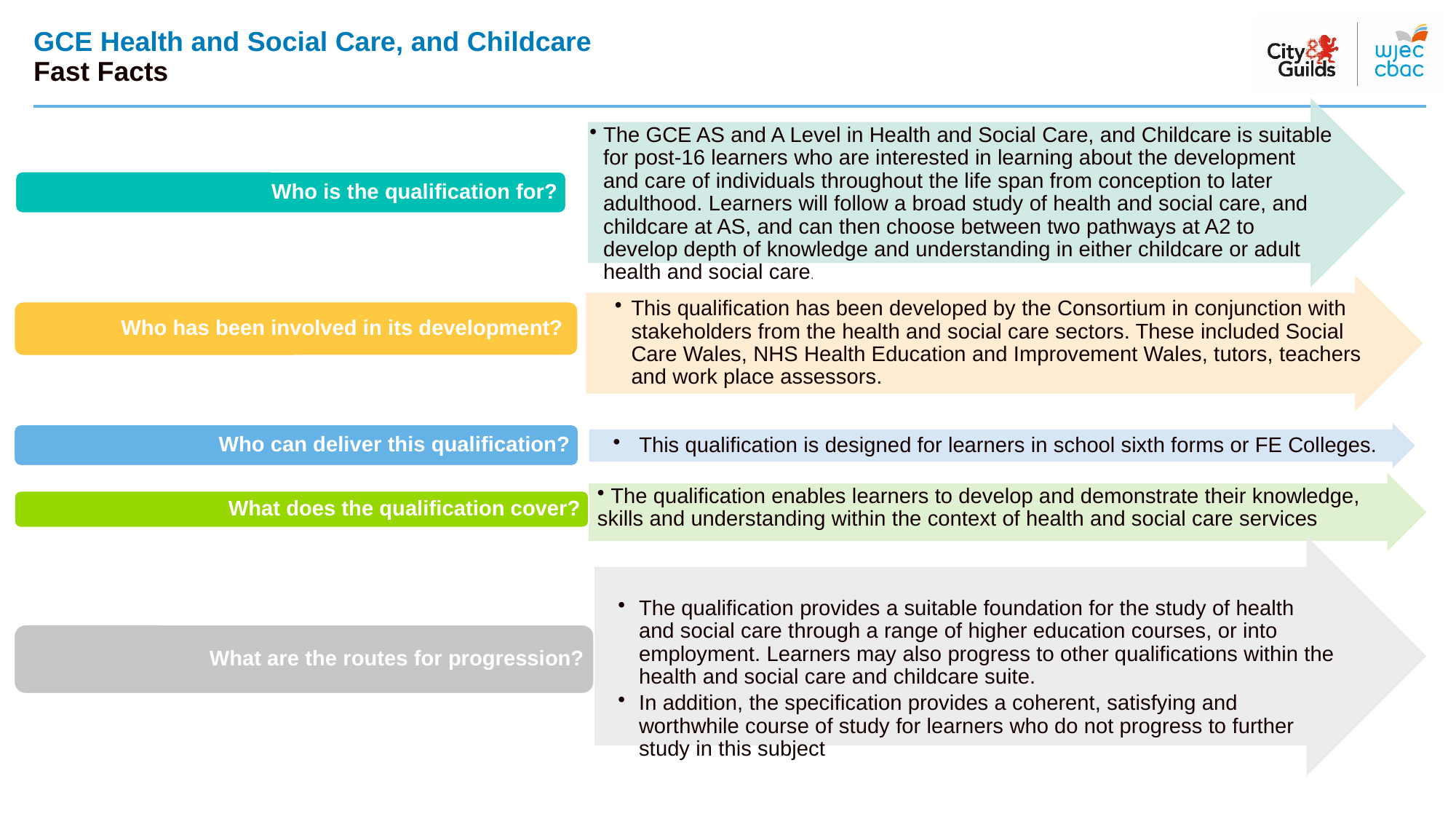

# GCE Health and Social Care, and Childcare Fast Facts
The GCE AS and A Level in Health and Social Care, and Childcare is suitable for post-16 learners who are interested in learning about the development and care of individuals throughout the life span from conception to later adulthood. Learners will follow a broad study of health and social care, and childcare at AS, and can then choose between two pathways at A2 to develop depth of knowledge and understanding in either childcare or adult health and social care.
Who is the qualification for?
This qualification has been developed by the Consortium in conjunction with stakeholders from the health and social care sectors. These included Social Care Wales, NHS Health Education and Improvement Wales, tutors, teachers and work place assessors.
Who has been involved in its development?
This qualification is designed for learners in school sixth forms or FE Colleges.
Who can deliver this qualification?
 The qualification enables learners to develop and demonstrate their knowledge, skills and understanding within the context of health and social care services
What does the qualification cover?

The qualification provides a suitable foundation for the study of health and social care through a range of higher education courses, or into employment. Learners may also progress to other qualifications within the health and social care and childcare suite.
In addition, the specification provides a coherent, satisfying and worthwhile course of study for learners who do not progress to further study in this subject
What are the routes for progression?